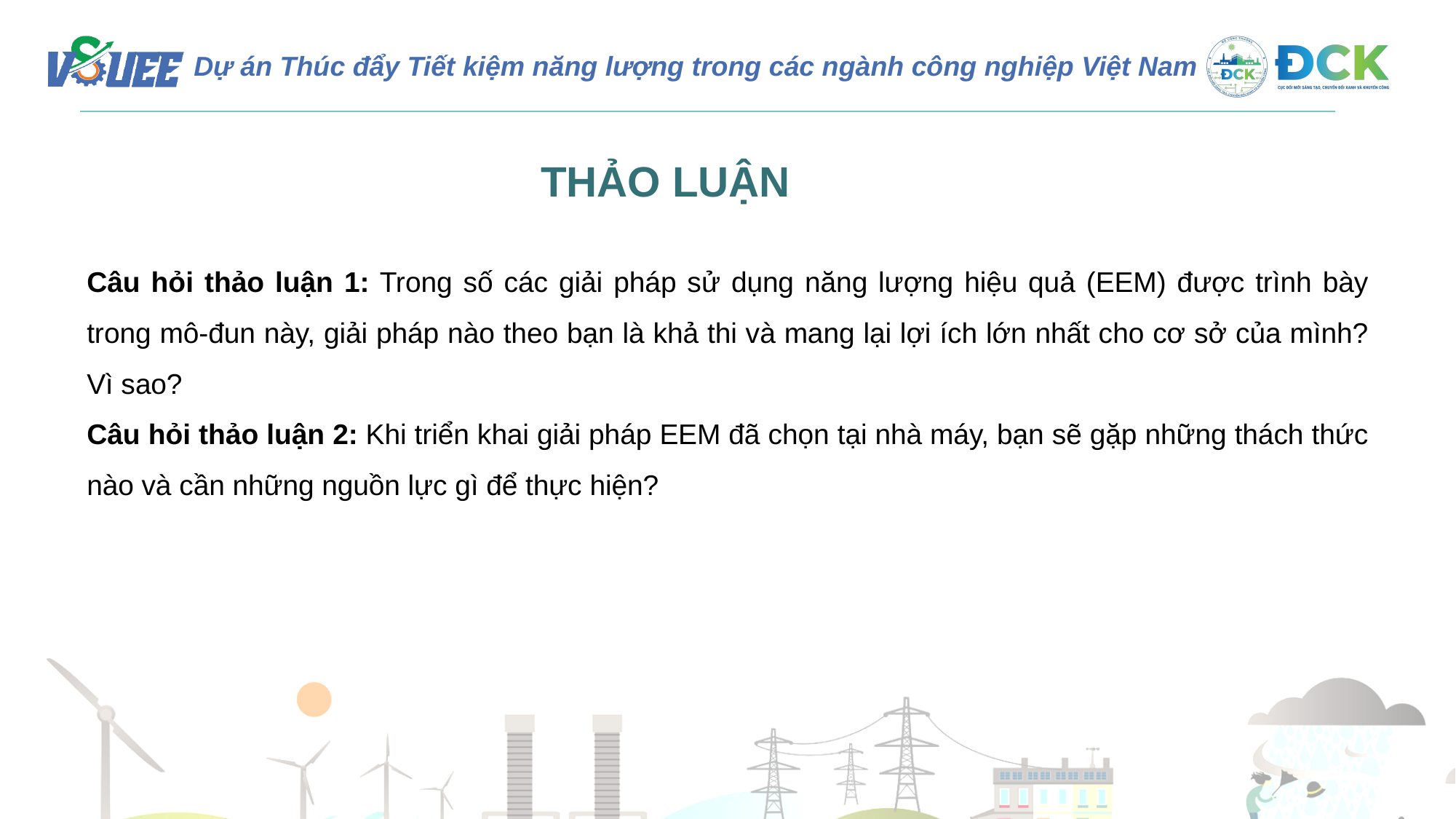

THẢO LUẬN
Câu hỏi thảo luận 1: Trong số các giải pháp sử dụng năng lượng hiệu quả (EEM) được trình bày trong mô-đun này, giải pháp nào theo bạn là khả thi và mang lại lợi ích lớn nhất cho cơ sở của mình? Vì sao?
Câu hỏi thảo luận 2: Khi triển khai giải pháp EEM đã chọn tại nhà máy, bạn sẽ gặp những thách thức nào và cần những nguồn lực gì để thực hiện?